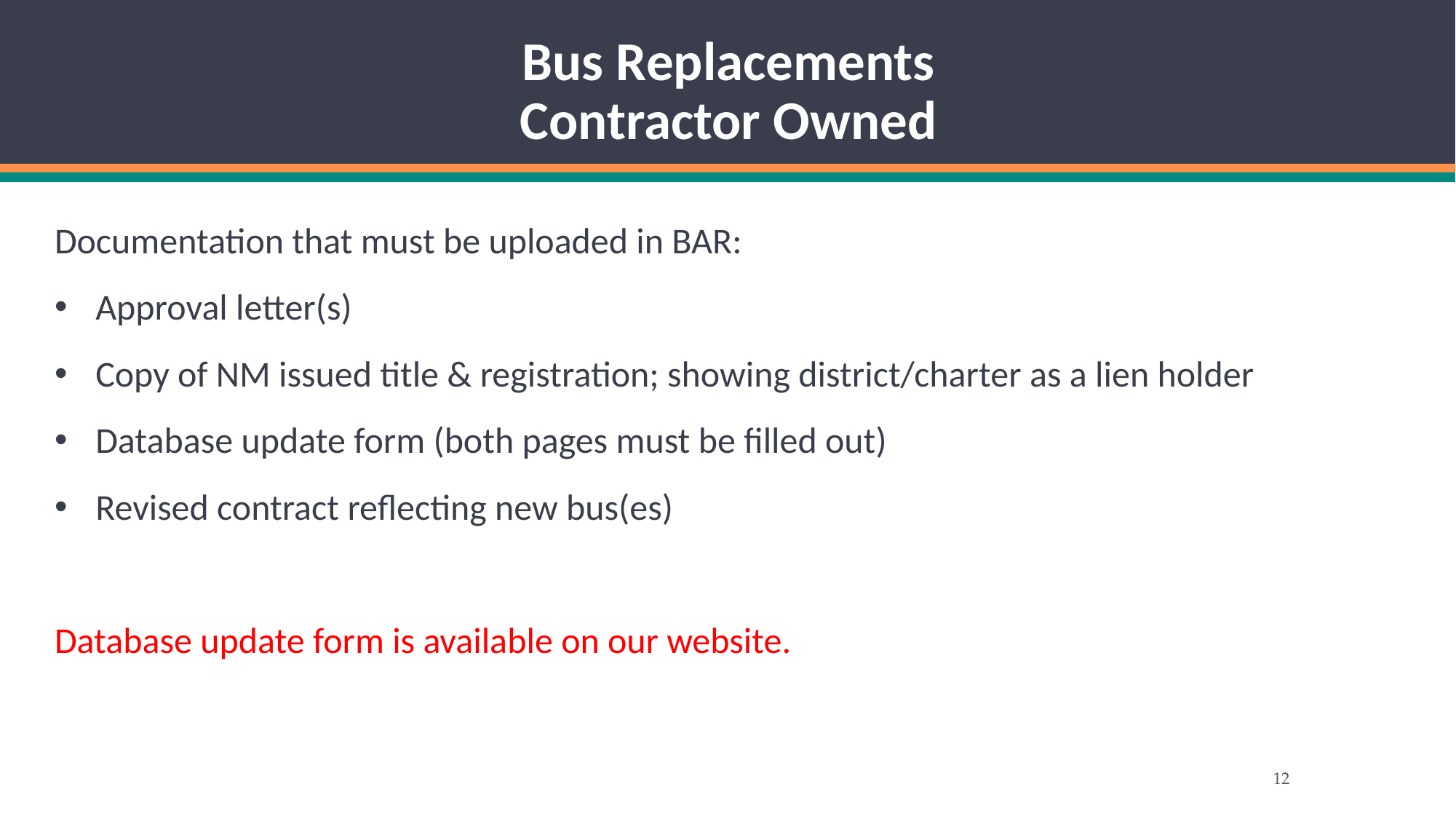

# Bus Replacements Contractor Owned
Documentation that must be uploaded in BAR:
Approval letter(s)
Copy of NM issued title & registration; showing district/charter as a lien holder
Database update form (both pages must be filled out)
Revised contract reflecting new bus(es)

Database update form is available on our website.
12